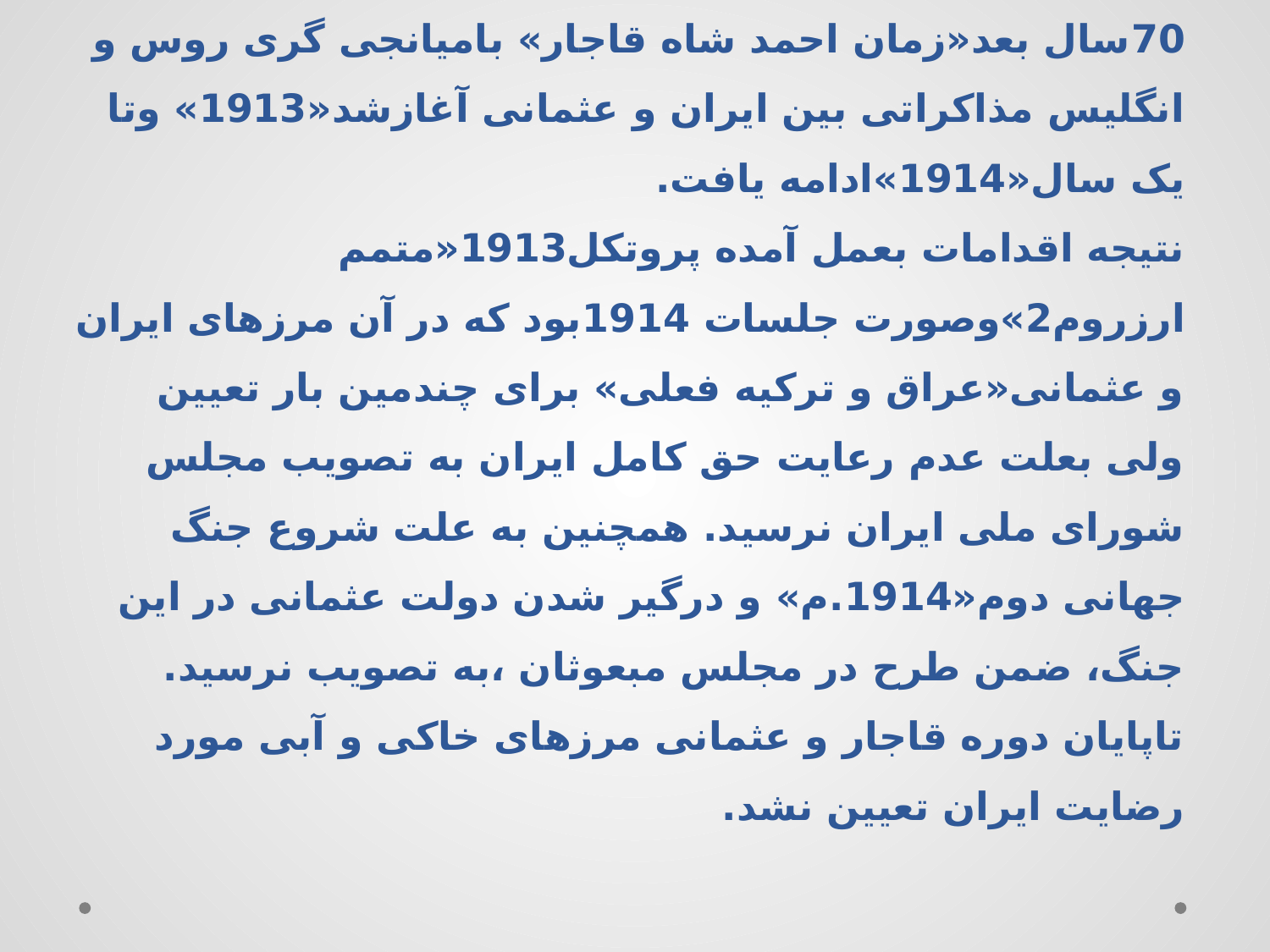

# 3.پروتکل1913«متمم ارزروم2»وصورت جلسات 1914: درپی تضییع حق ایران«خدشه دار کردن مفاد ارزروم2» ازسوی دولت عثمانی در خصوص کشتیرانی در اروند رود و عدم امضاء قرارداد ازسوی شاه ایران«محمد شاه قاجار»، 70سال بعد«زمان احمد شاه قاجار» بامیانجی گری روس و انگلیس مذاکراتی بین ایران و عثمانی آغازشد«1913» وتا یک سال«1914»ادامه یافت. نتیجه اقدامات بعمل آمده پروتکل1913«متمم ارزروم2»وصورت جلسات 1914بود که در آن مرزهای ایران و عثمانی«عراق و ترکیه فعلی» برای چندمین بار تعیین ولی بعلت عدم رعایت حق کامل ایران به تصویب مجلس شورای ملی ایران نرسید. همچنین به علت شروع جنگ جهانی دوم«1914.م» و درگیر شدن دولت عثمانی در این جنگ، ضمن طرح در مجلس مبعوثان ،به تصویب نرسید. تاپایان دوره قاجار و عثمانی مرزهای خاکی و آبی مورد رضایت ایران تعیین نشد.